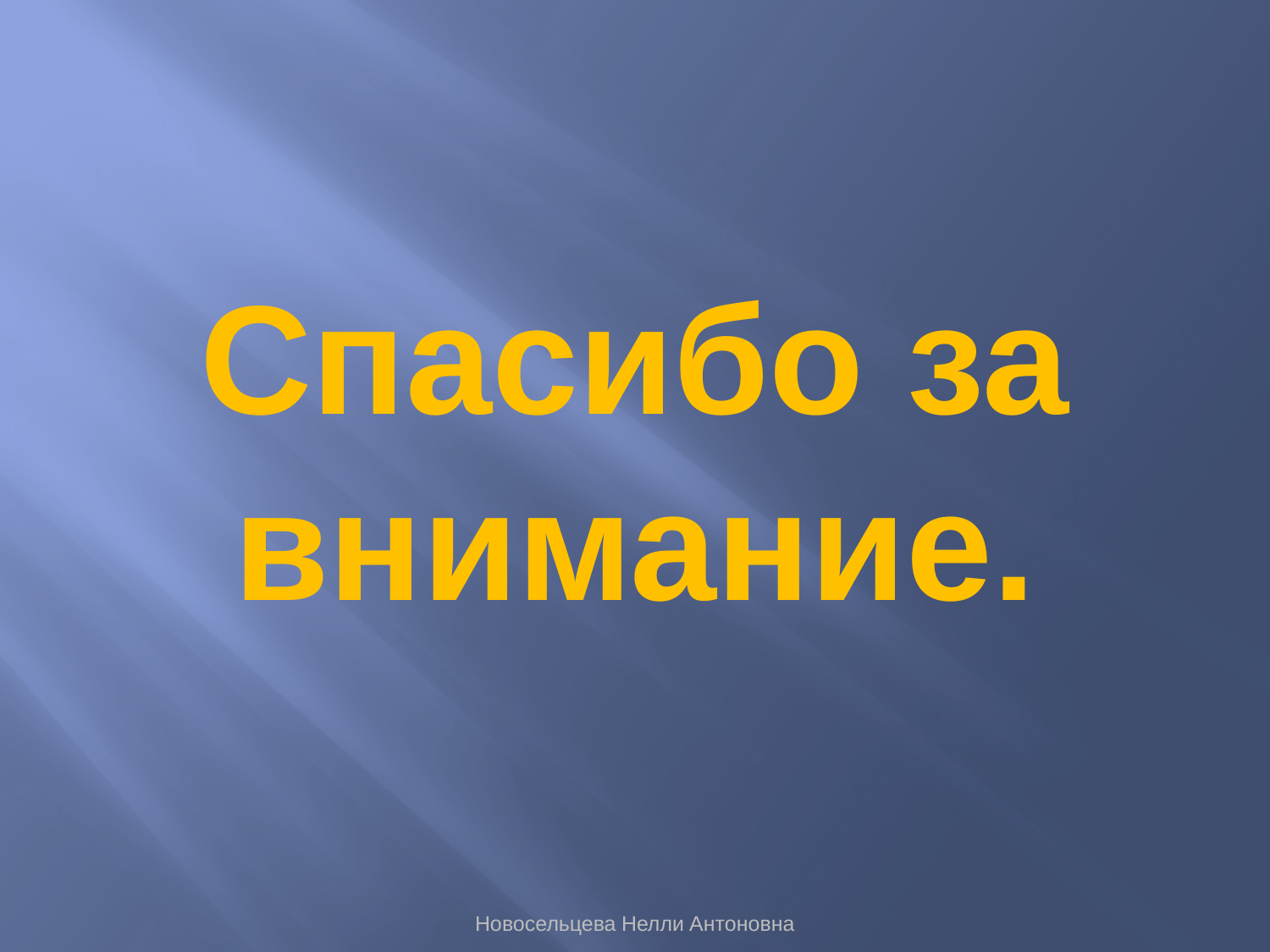

# Спасибо за внимание.
Новосельцева Нелли Антоновна